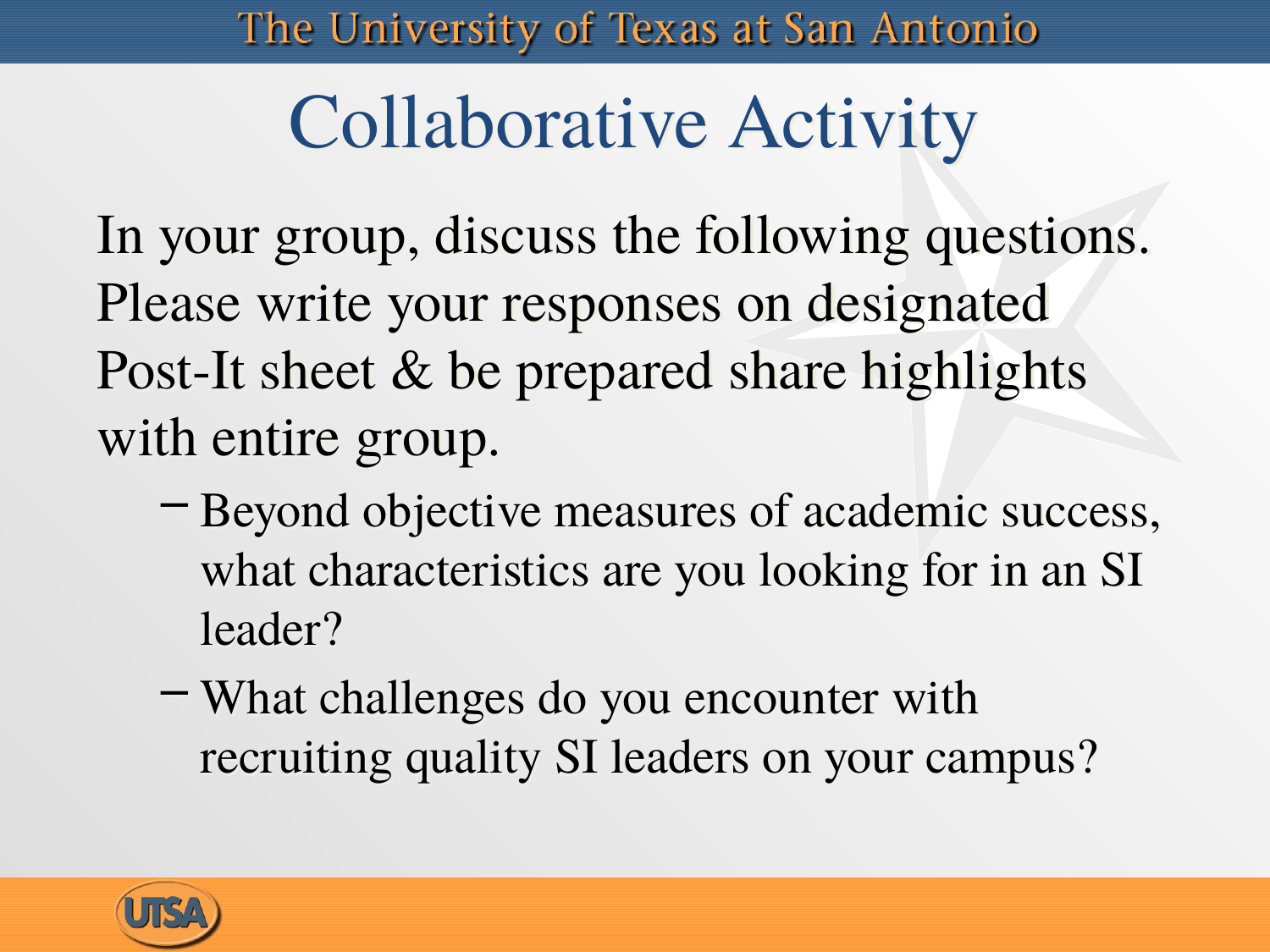

# Collaborative Activity
In your group, discuss the following questions. Please write your responses on designated Post-It sheet & be prepared share highlights with entire group.
Beyond objective measures of academic success, what characteristics are you looking for in an SI leader?
What challenges do you encounter with recruiting quality SI leaders on your campus?